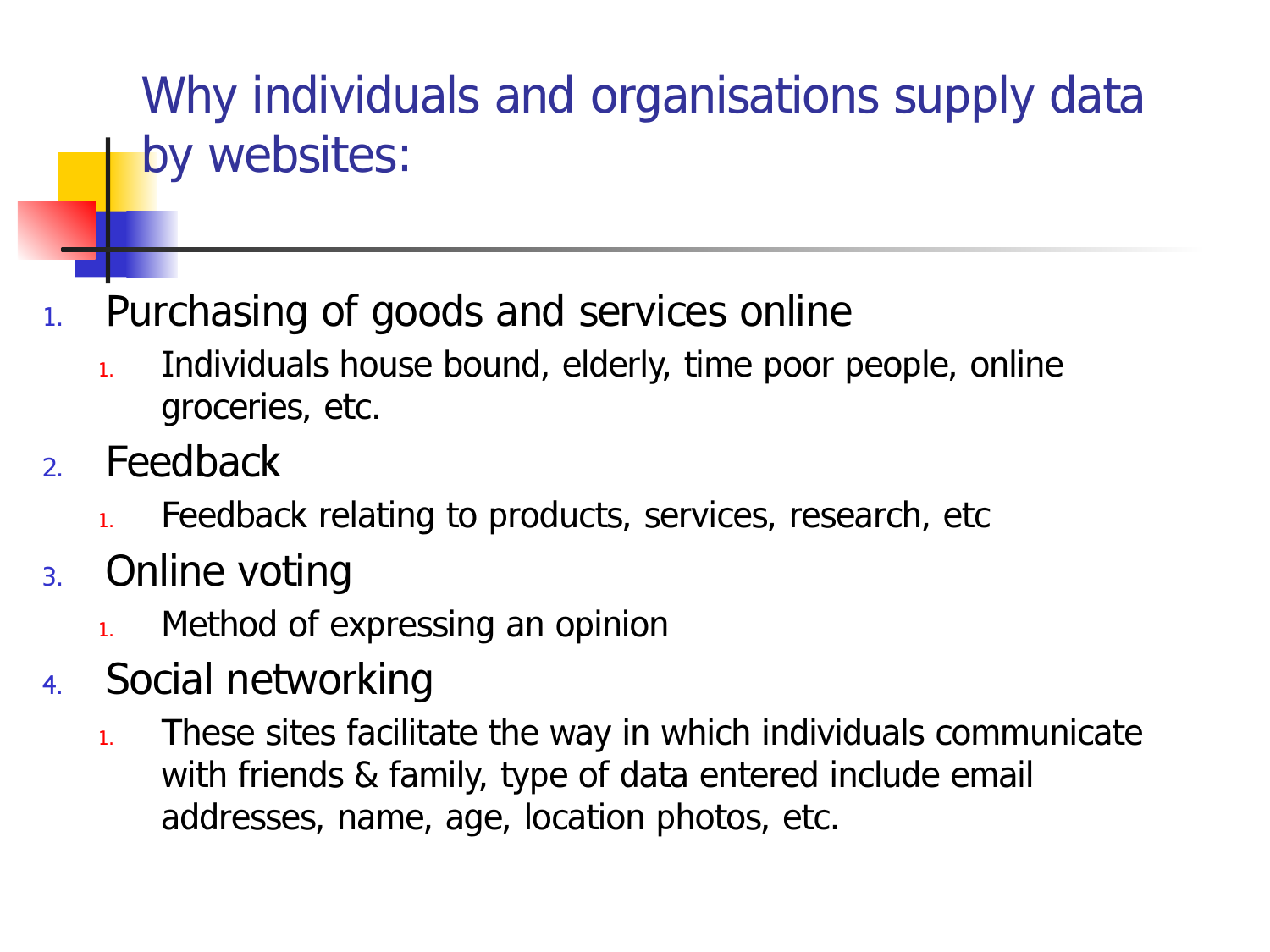

# Why individuals and organisations supply data by websites:
Purchasing of goods and services online
Individuals house bound, elderly, time poor people, online groceries, etc.
Feedback
Feedback relating to products, services, research, etc
Online voting
Method of expressing an opinion
Social networking
These sites facilitate the way in which individuals communicate with friends & family, type of data entered include email addresses, name, age, location photos, etc.